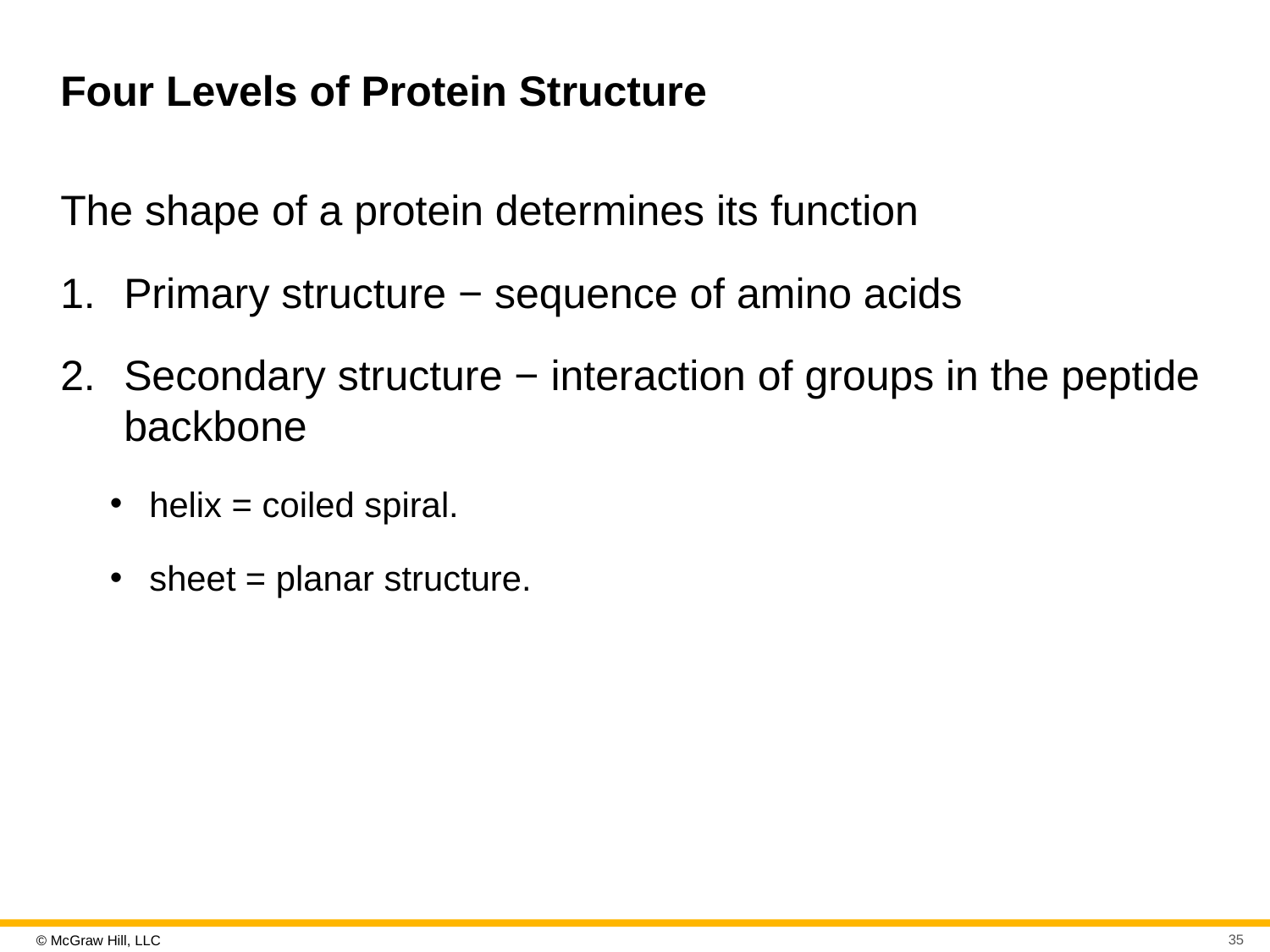

# Four Levels of Protein Structure
The shape of a protein determines its function
Primary structure − sequence of amino acids
Secondary structure − interaction of groups in the peptide backbone
helix = coiled spiral.
sheet = planar structure.
35